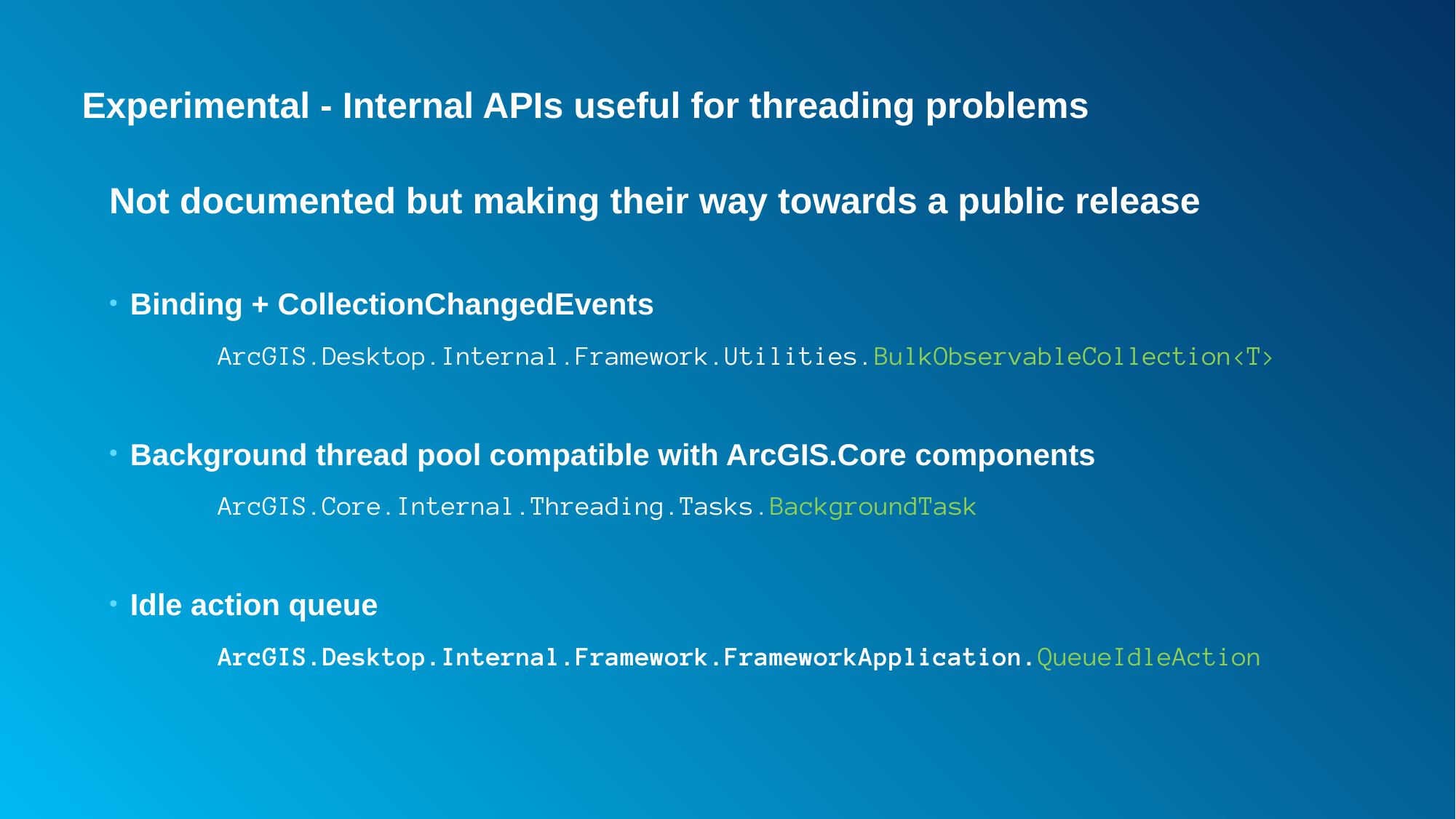

# Experimental - Internal APIs useful for threading problems
Not documented but making their way towards a public release

Binding + CollectionChangedEvents
	ArcGIS.Desktop.Internal.Framework.Utilities.BulkObservableCollection<T>

Background thread pool compatible with ArcGIS.Core components
	ArcGIS.Core.Internal.Threading.Tasks.BackgroundTask

Idle action queue
	ArcGIS.Desktop.Internal.Framework.FrameworkApplication.QueueIdleAction